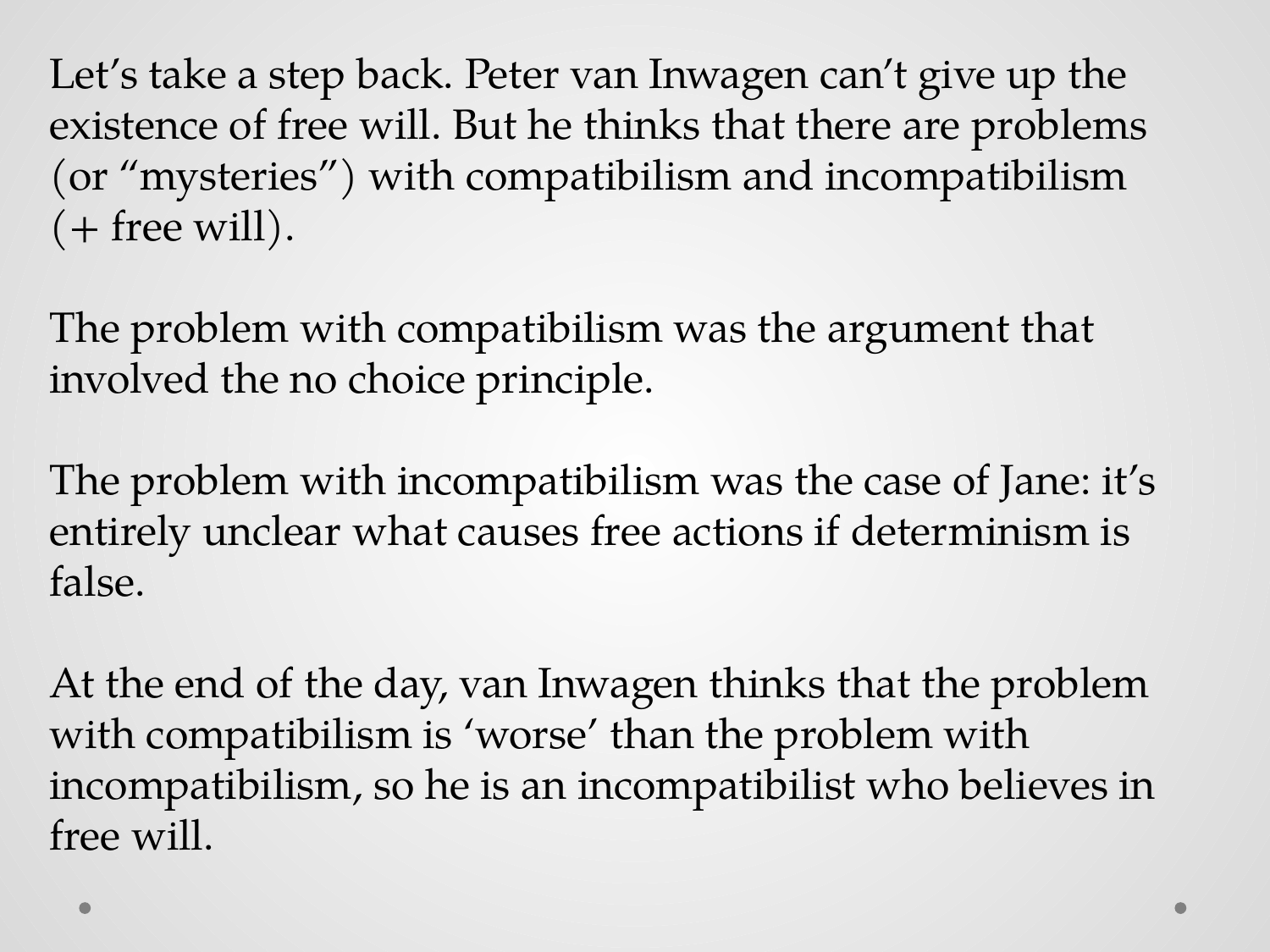

Let’s take a step back. Peter van Inwagen can’t give up the existence of free will. But he thinks that there are problems (or “mysteries”) with compatibilism and incompatibilism (+ free will).

The problem with compatibilism was the argument that involved the no choice principle.

The problem with incompatibilism was the case of Jane: it’s entirely unclear what causes free actions if determinism is false.

At the end of the day, van Inwagen thinks that the problem with compatibilism is ‘worse’ than the problem with incompatibilism, so he is an incompatibilist who believes in free will.